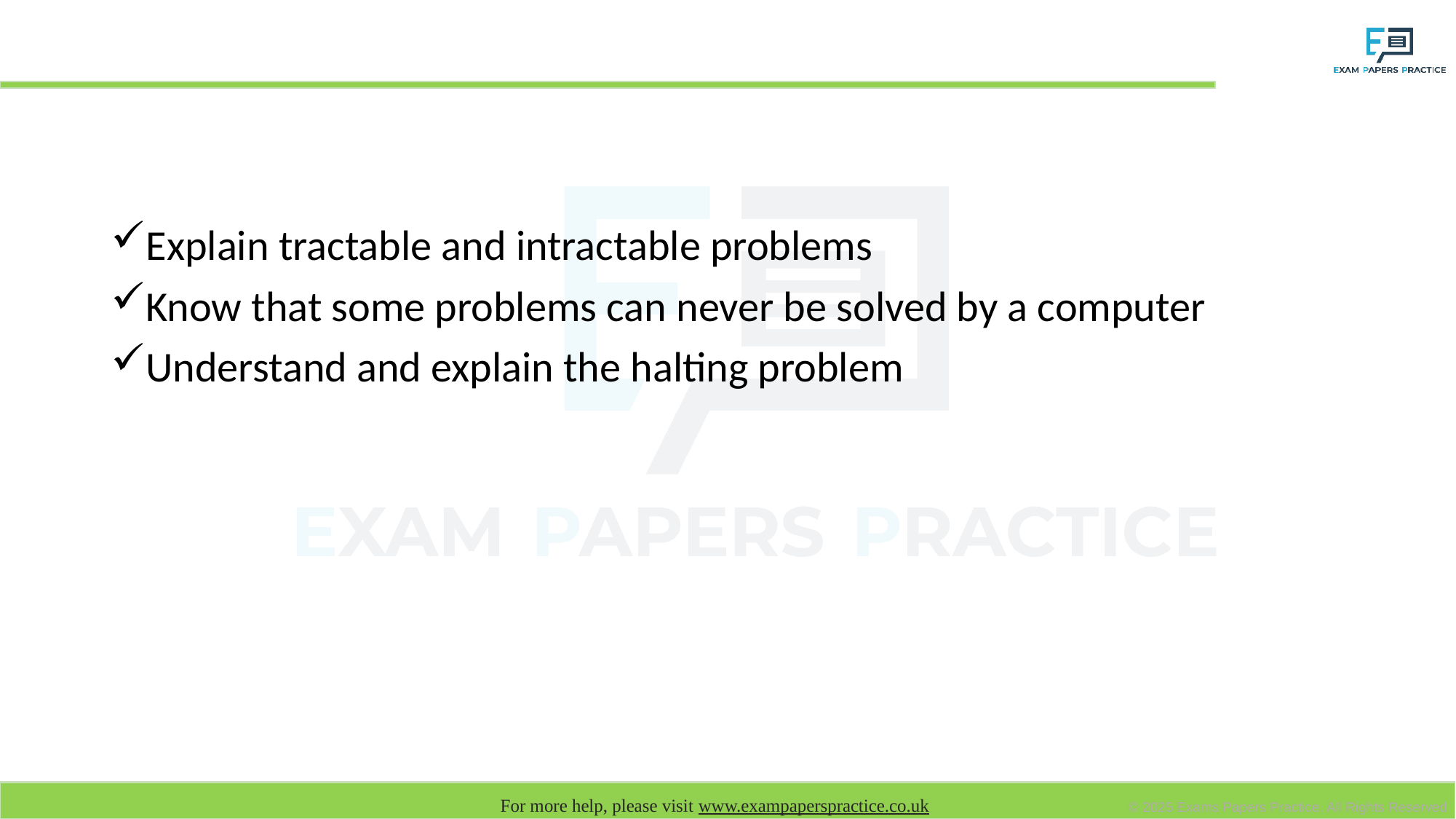

# Learning Objectives
Explain tractable and intractable problems
Know that some problems can never be solved by a computer
Understand and explain the halting problem